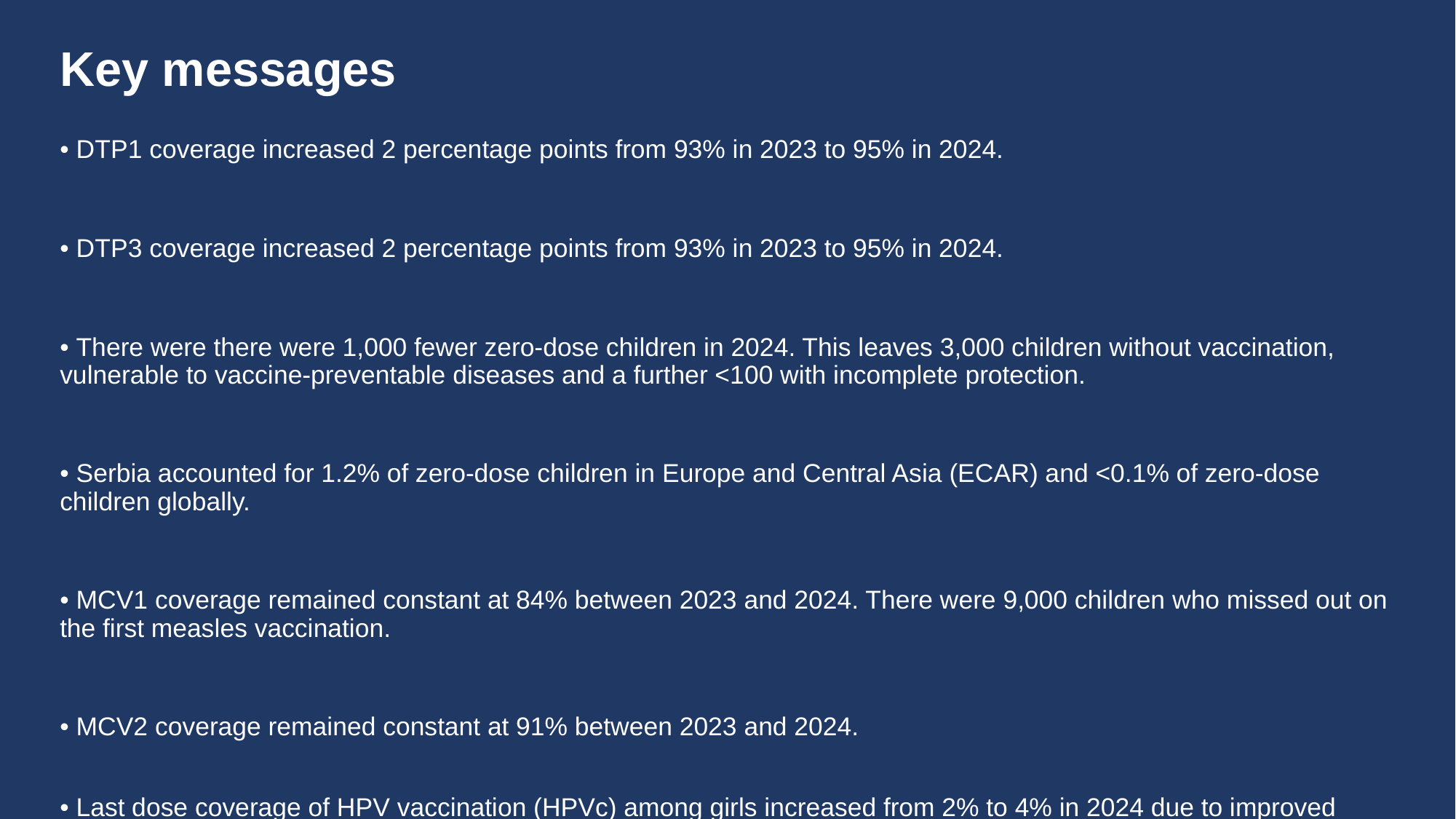

# Key messages
• DTP1 coverage increased 2 percentage points from 93% in 2023 to 95% in 2024.

• DTP3 coverage increased 2 percentage points from 93% in 2023 to 95% in 2024.

• There were there were 1,000 fewer zero-dose children in 2024. This leaves 3,000 children without vaccination, vulnerable to vaccine-preventable diseases and a further <100 with incomplete protection.

• Serbia accounted for 1.2% of zero-dose children in Europe and Central Asia (ECAR) and <0.1% of zero-dose children globally.

• MCV1 coverage remained constant at 84% between 2023 and 2024. There were 9,000 children who missed out on the first measles vaccination.

• MCV2 coverage remained constant at 91% between 2023 and 2024.

• Last dose coverage of HPV vaccination (HPVc) among girls increased from 2% to 4% in 2024 due to improved programme performance.